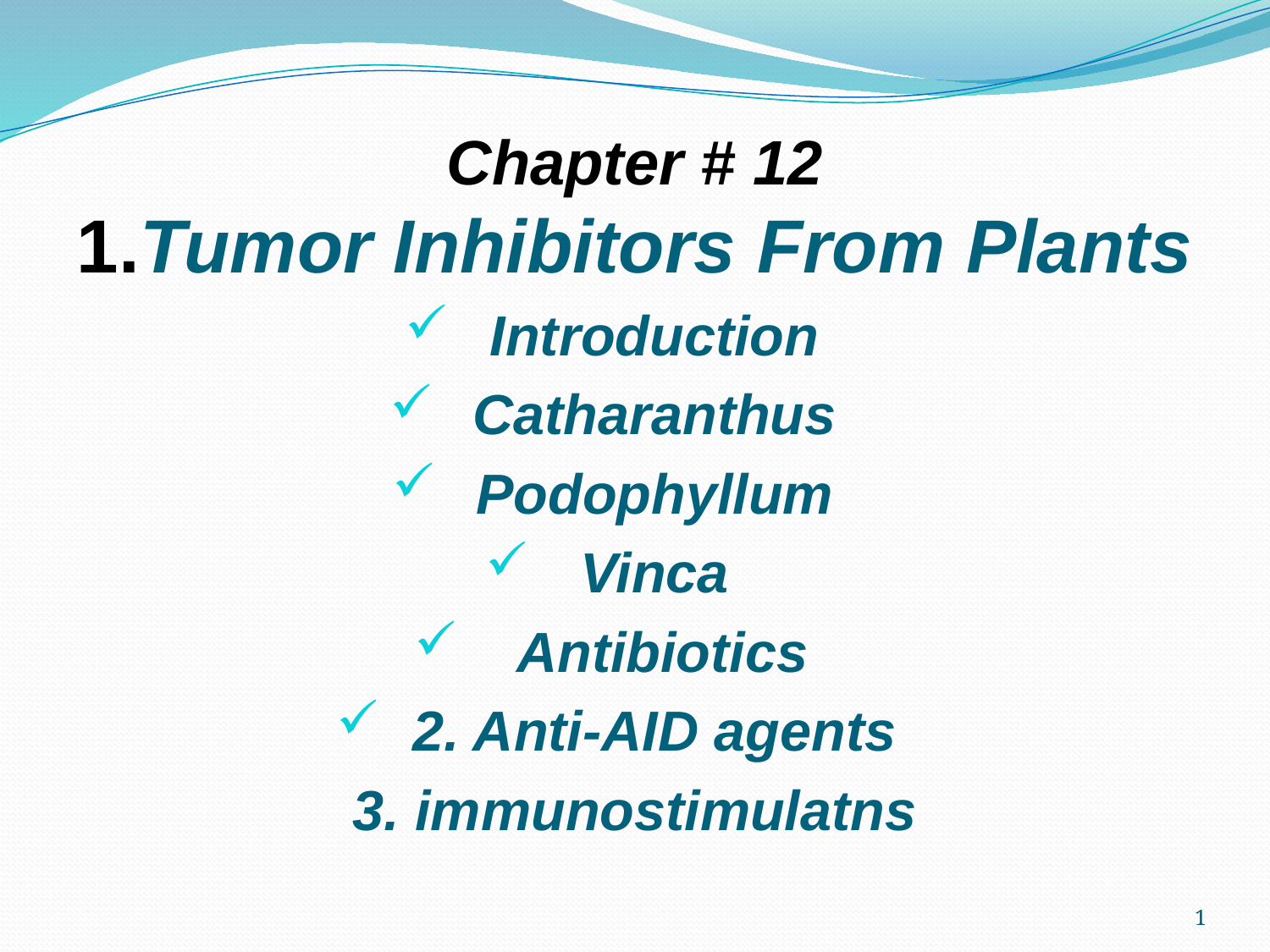

#
Chapter # 12
1.Tumor Inhibitors From Plants
Introduction
Catharanthus
Podophyllum
Vinca
 Antibiotics
2. Anti-AID agents
3. immunostimulatns

1